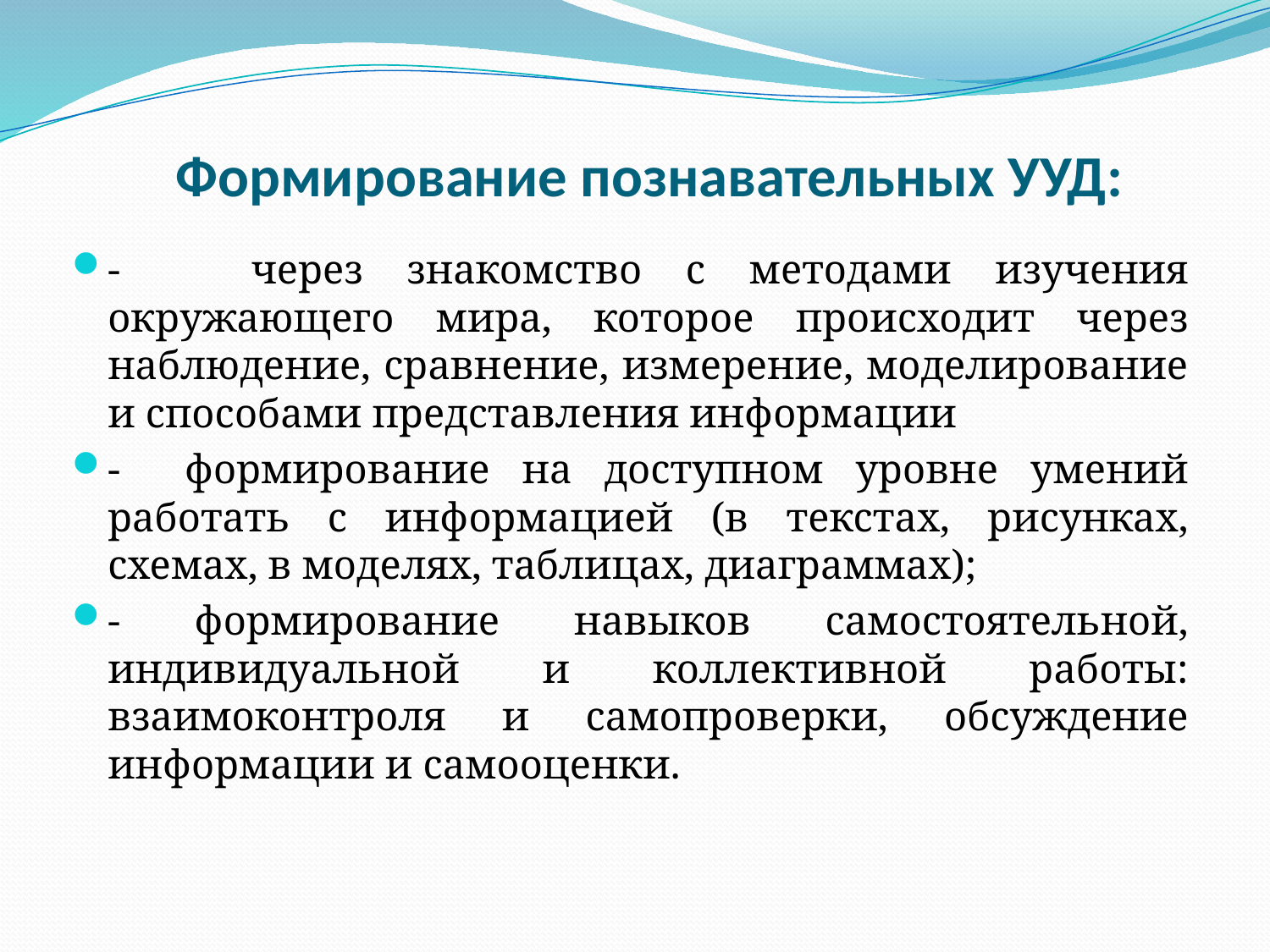

# Формирование познавательных УУД:
-   через знакомство с методами изучения окружающего мира, которое происходит через наблюдение, сравнение, измерение, моделирование и способами представления информации
-  формирование на доступном уровне умений работать с информацией (в текстах, рисунках, схемах, в моделях, таблицах, диаграммах);
- формирование навыков самостоятельной, индивидуальной и коллективной работы: взаимоконтроля и самопроверки, обсуждение информации и самооценки.